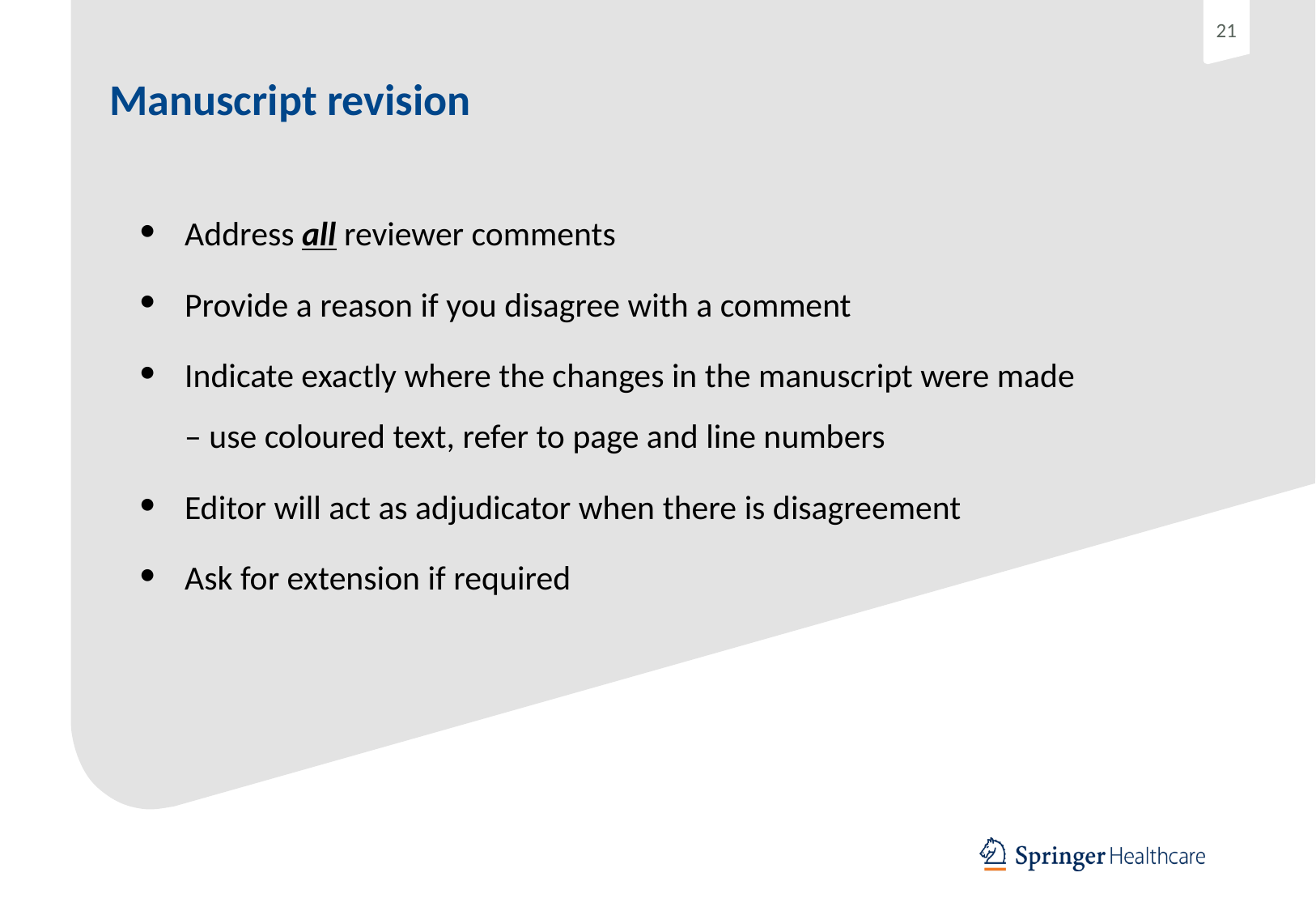

# Manuscript revision

Address all reviewer comments
Provide a reason if you disagree with a comment
Indicate exactly where the changes in the manuscript were made – use coloured text, refer to page and line numbers
Editor will act as adjudicator when there is disagreement
Ask for extension if required